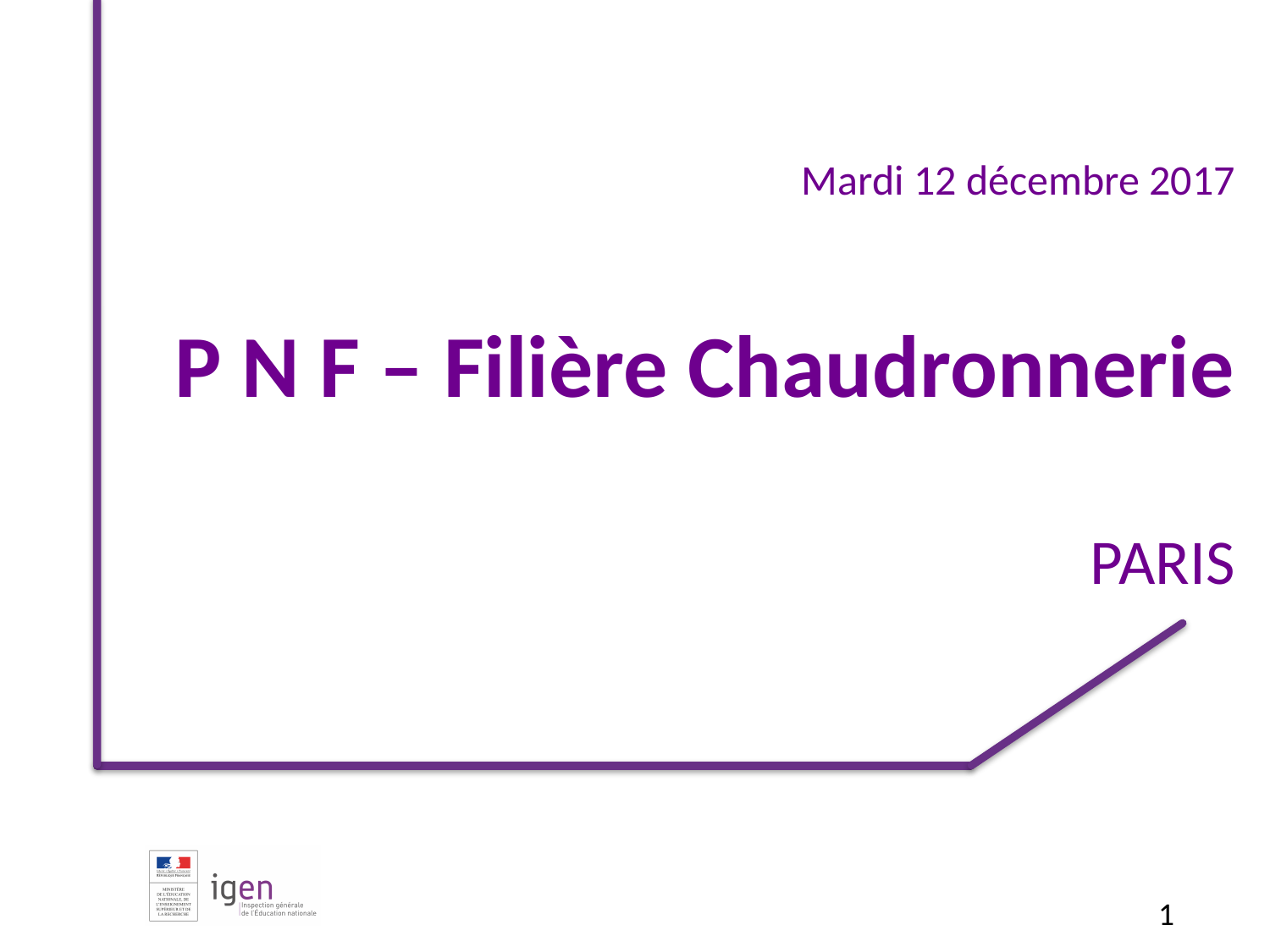

# Mardi 12 décembre 2017 P N F – Filière Chaudronnerie PARIS
1